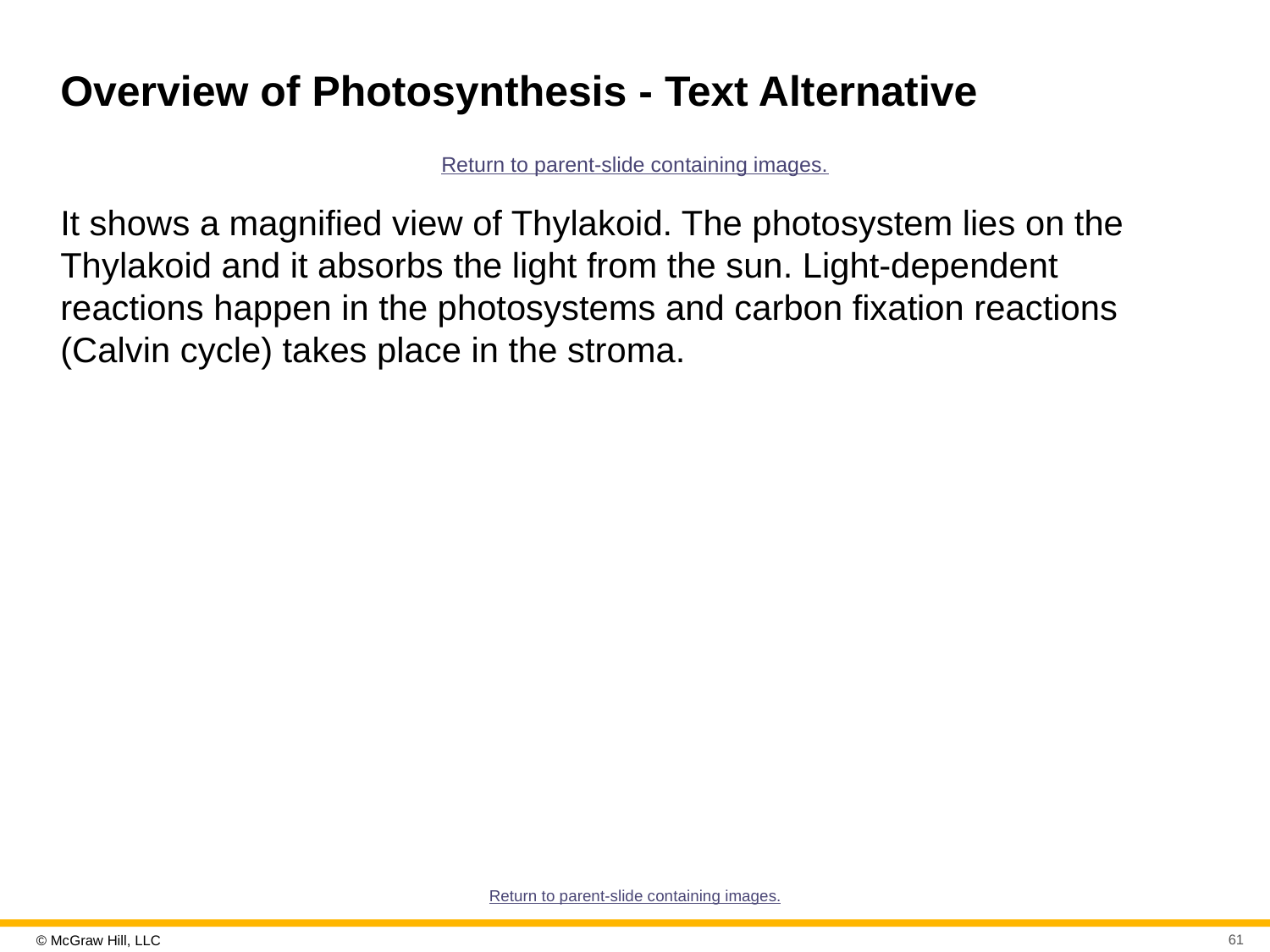

# Overview of Photosynthesis - Text Alternative
Return to parent-slide containing images.
It shows a magnified view of Thylakoid. The photosystem lies on the Thylakoid and it absorbs the light from the sun. Light-dependent reactions happen in the photosystems and carbon fixation reactions (Calvin cycle) takes place in the stroma.
Return to parent-slide containing images.
61